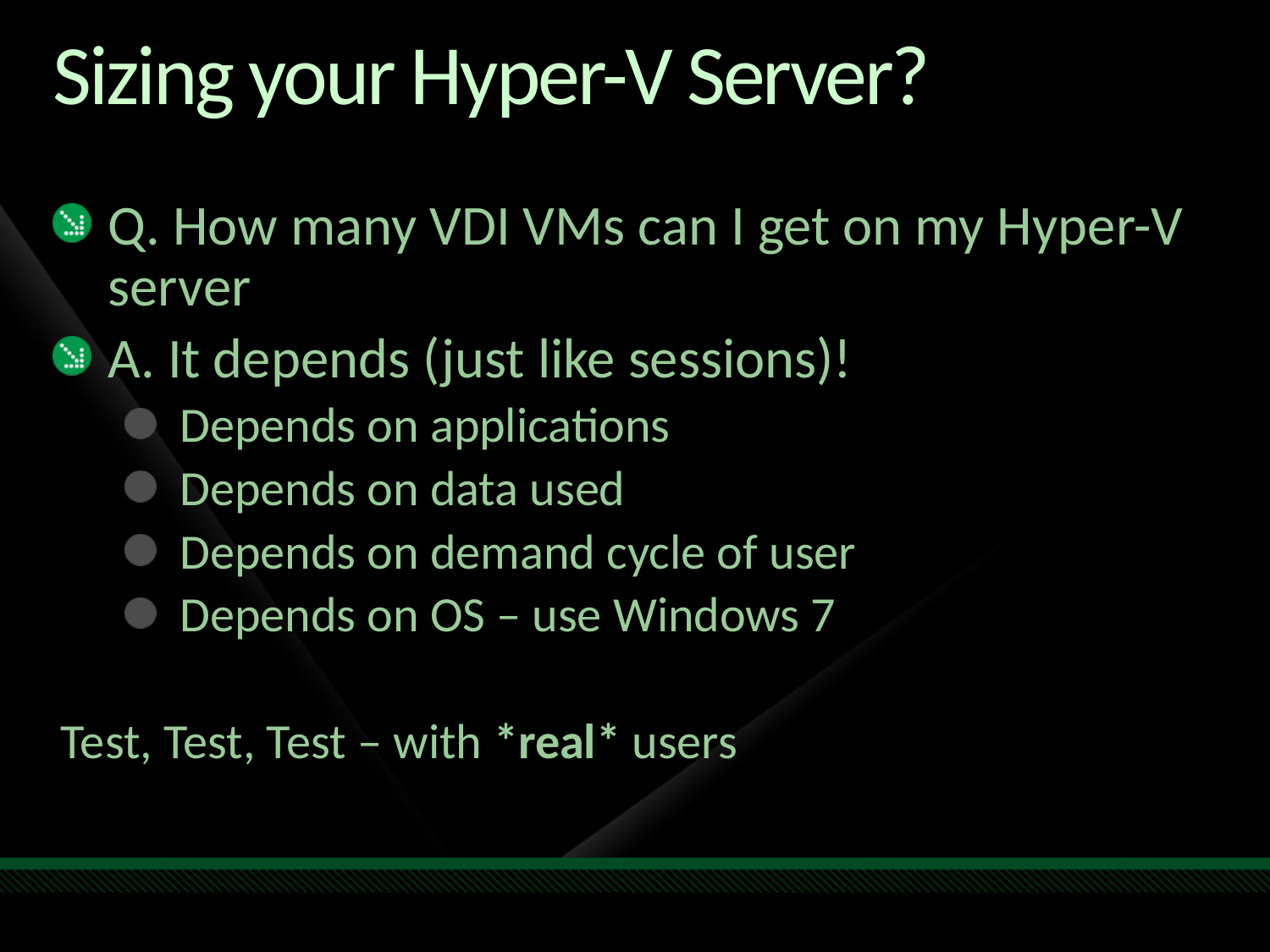

# Sizing your Hyper-V Server?
Q. How many VDI VMs can I get on my Hyper-V server
A. It depends (just like sessions)!
Depends on applications
Depends on data used
Depends on demand cycle of user
Depends on OS – use Windows 7

Test, Test, Test – with *real* users